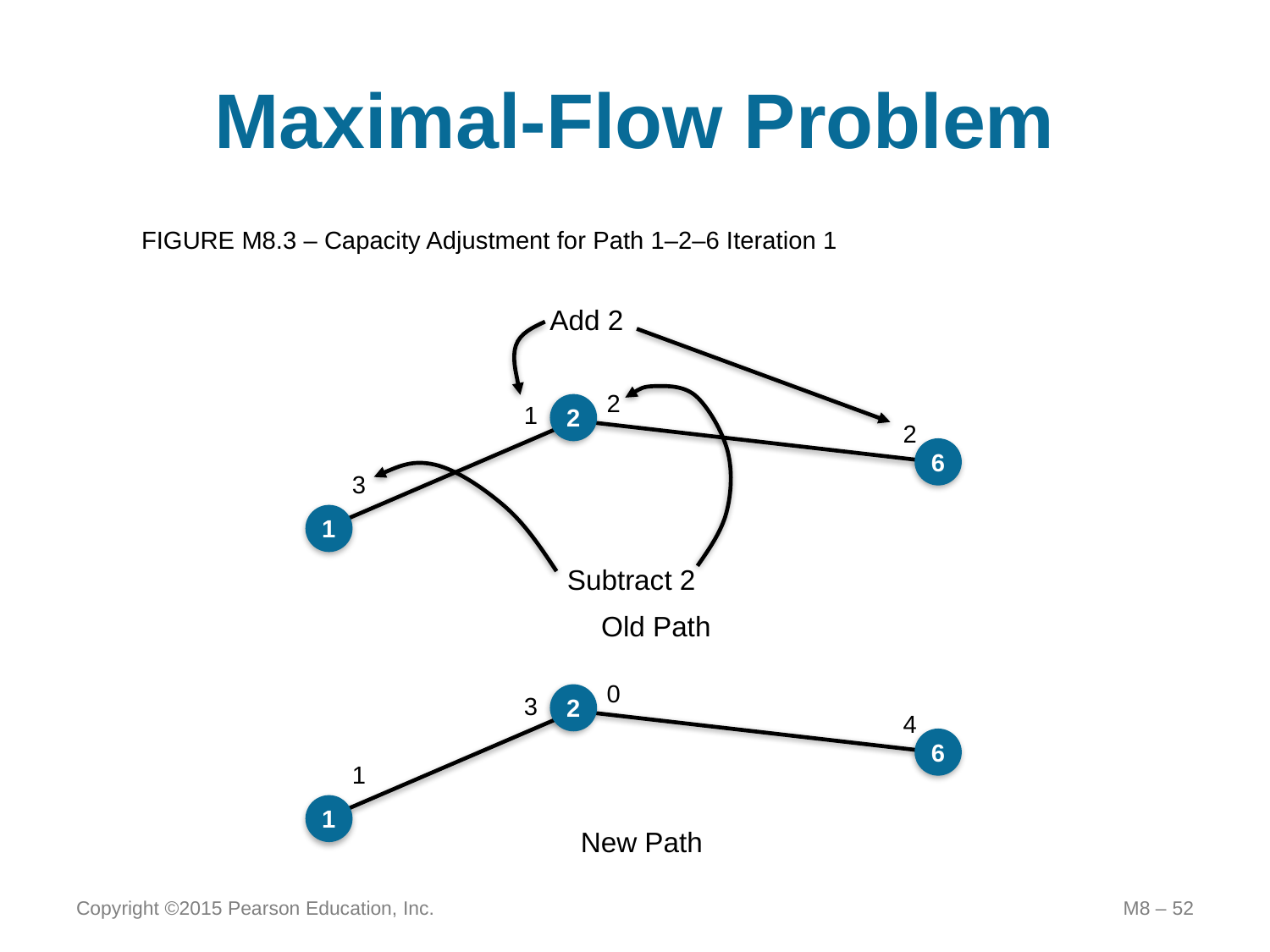

# Maximal-Flow Problem
FIGURE M8.3 – Capacity Adjustment for Path 1–2–6 Iteration 1
Add 2

2

1

2
2

6
3

1
Subtract 2
Old Path
0
3

2
4

6
1

1
New Path
Copyright ©2015 Pearson Education, Inc.
M8 – 52